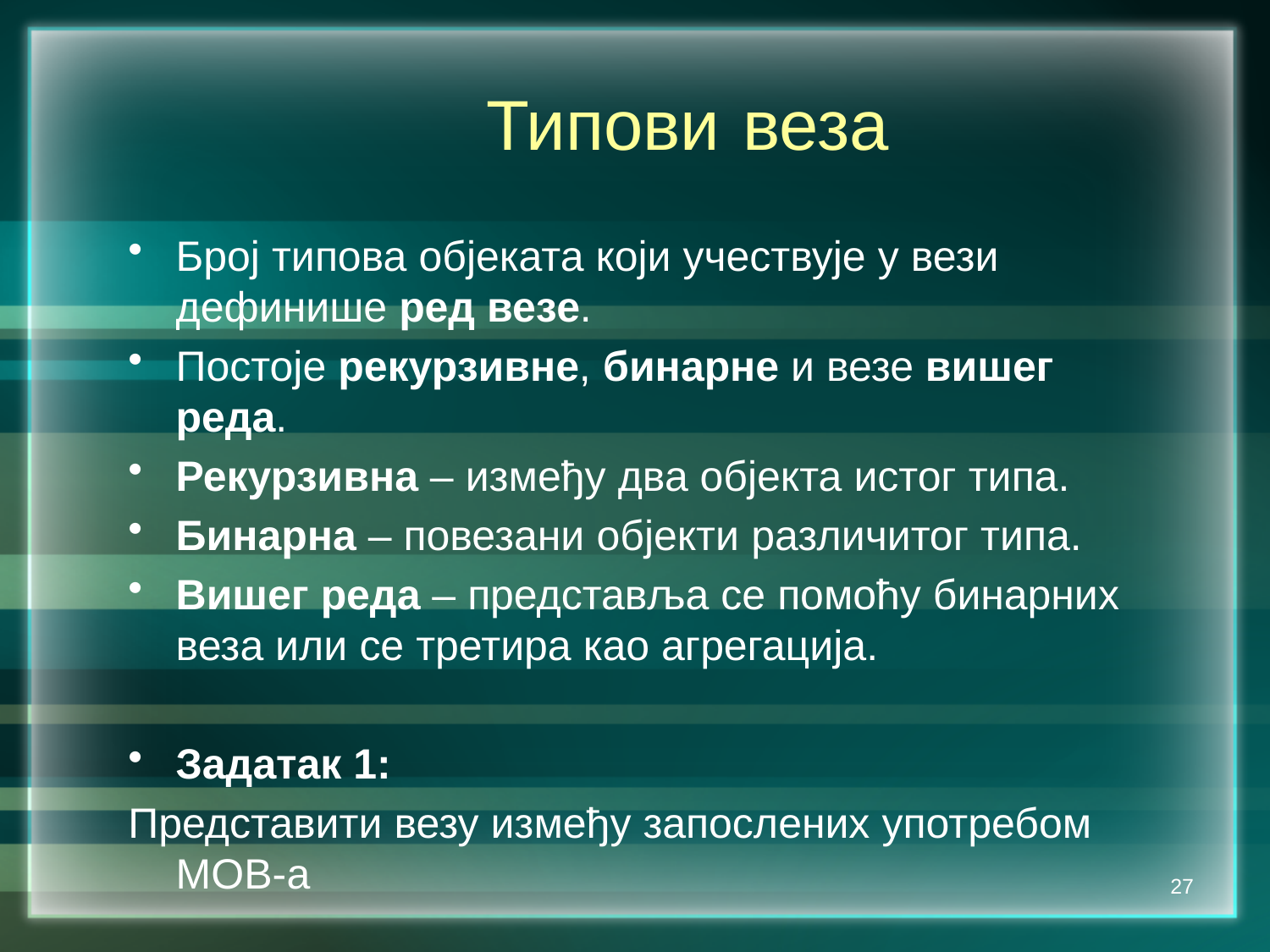

Типови веза
Број типова објеката који учествује у вези дефинише ред везе.
Постоје рекурзивне, бинарне и везе вишег реда.
Рекурзивна – између два објекта истог типа.
Бинарна – повезани објекти различитог типа.
Вишег реда – представља се помоћу бинарних веза или се третира као агрегација.

Задатак 1:
Представити везу између запослених употребом МОВ-а

Задатак 2:
Представити везу између брачних другова употребом МОВ-а

27